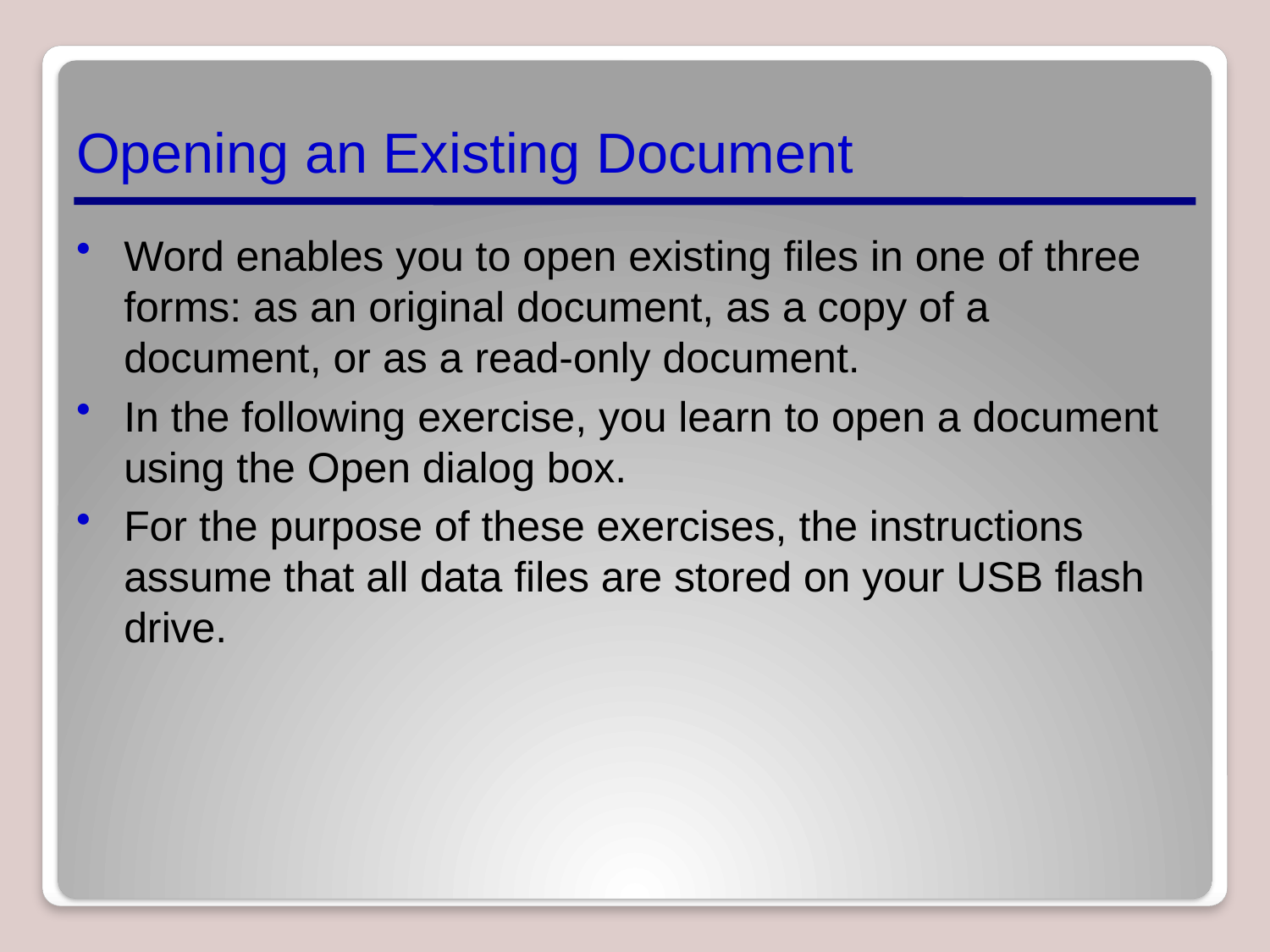

# Opening an Existing Document
Word enables you to open existing files in one of three forms: as an original document, as a copy of a document, or as a read-only document.
In the following exercise, you learn to open a document using the Open dialog box.
For the purpose of these exercises, the instructions assume that all data files are stored on your USB flash drive.